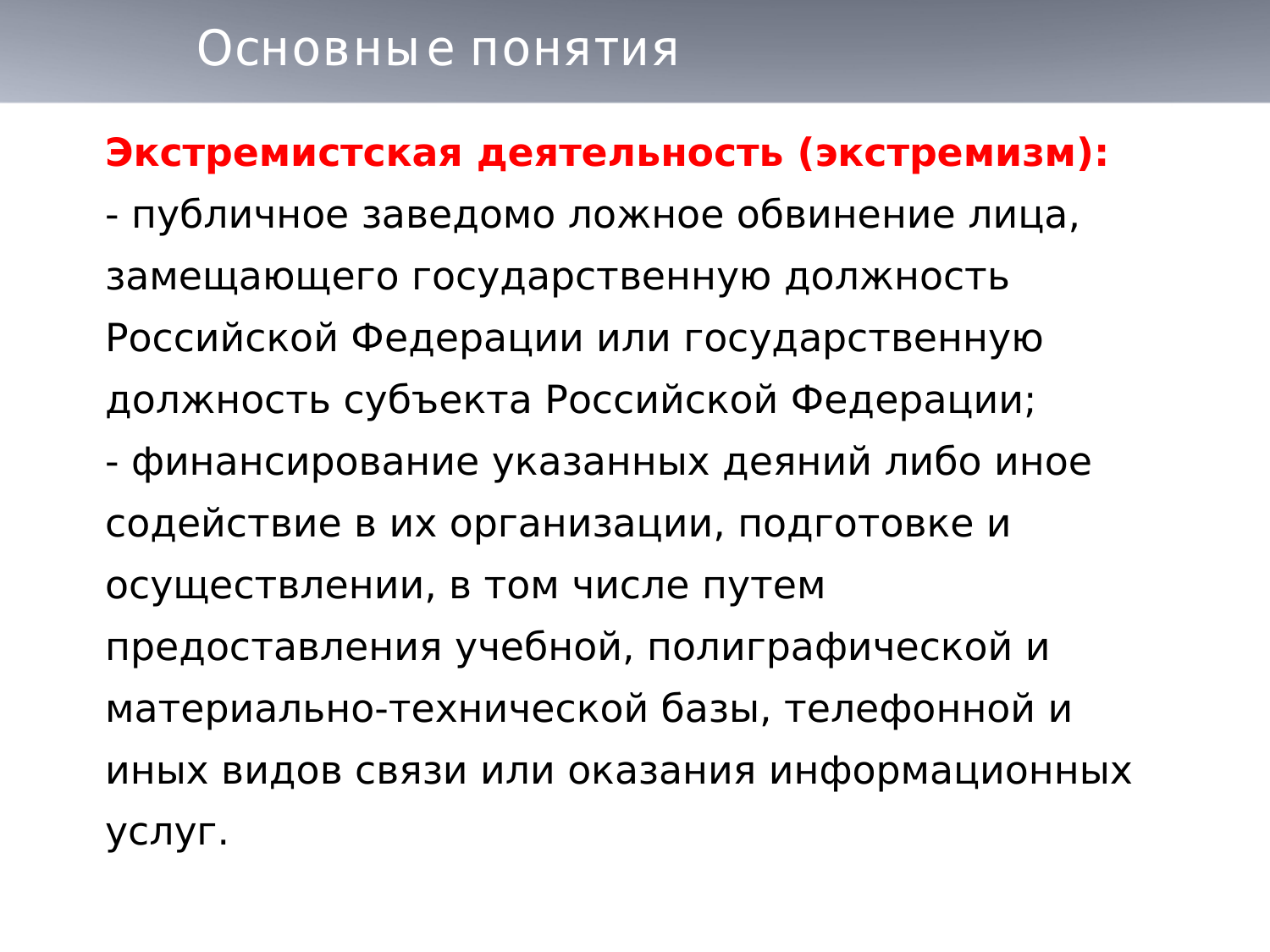

# Основные понятия
Экстремистская деятельность (экстремизм):
- публичное заведомо ложное обвинение лица, замещающего государственную должность Российской Федерации или государственную должность субъекта Российской Федерации;
- финансирование указанных деяний либо иное содействие в их организации, подготовке и осуществлении, в том числе путем предоставления учебной, полиграфической и материально-технической базы, телефонной и иных видов связи или оказания информационных услуг.